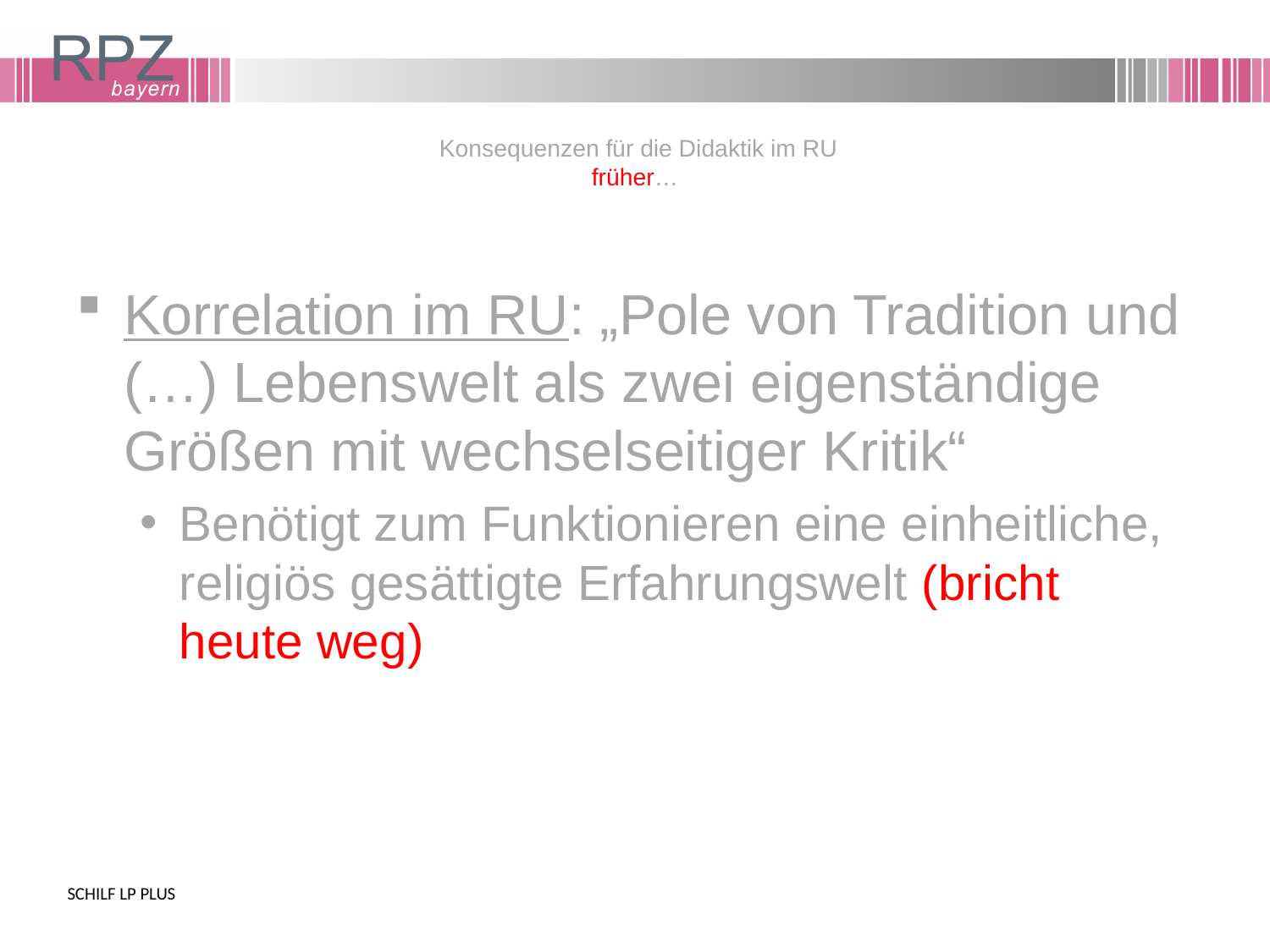

# Konsequenzen für die Didaktik im RU früher…
Korrelation im RU: „Pole von Tradition und (…) Lebenswelt als zwei eigenständige Größen mit wechselseitiger Kritik“
Benötigt zum Funktionieren eine einheitliche, religiös gesättigte Erfahrungswelt (bricht heute weg)